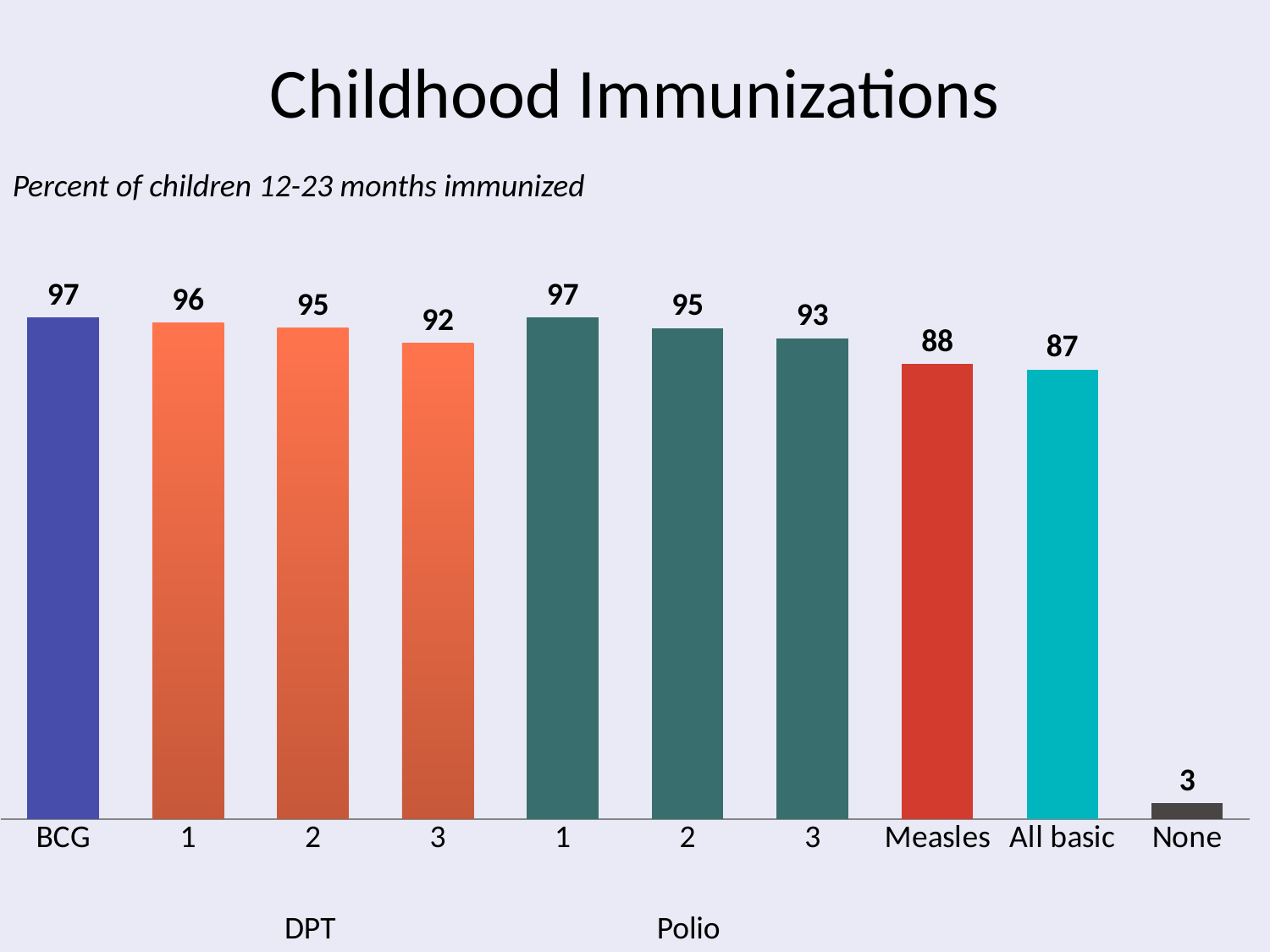

# Childhood Immunizations
Percent of children 12-23 months immunized

### Chart

| Category | Series 1 |
|---|---|
| BCG | 97.0 |
| 1 | 96.0 |
| 2 | 95.0 |
| 3 | 92.0 |
| 1 | 97.0 |
| 2 | 95.0 |
| 3 | 93.0 |
| Measles | 88.0 |
| All basic | 87.0 |
| None | 3.0 |
Polio
DPT